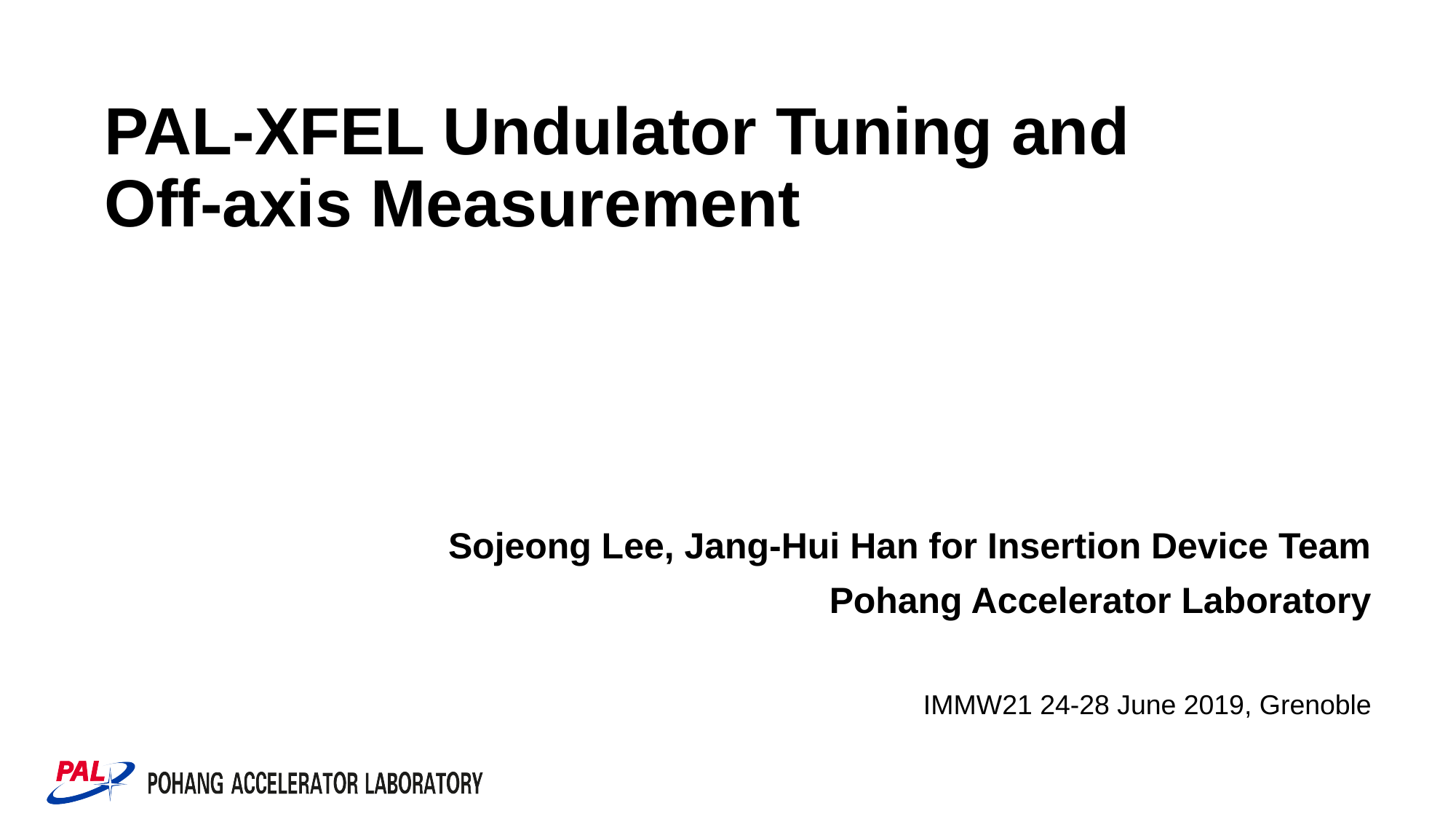

# PAL-XFEL Undulator Tuning and Off-axis Measurement
Sojeong Lee, Jang-Hui Han for Insertion Device Team
Pohang Accelerator Laboratory

IMMW21 24-28 June 2019, Grenoble